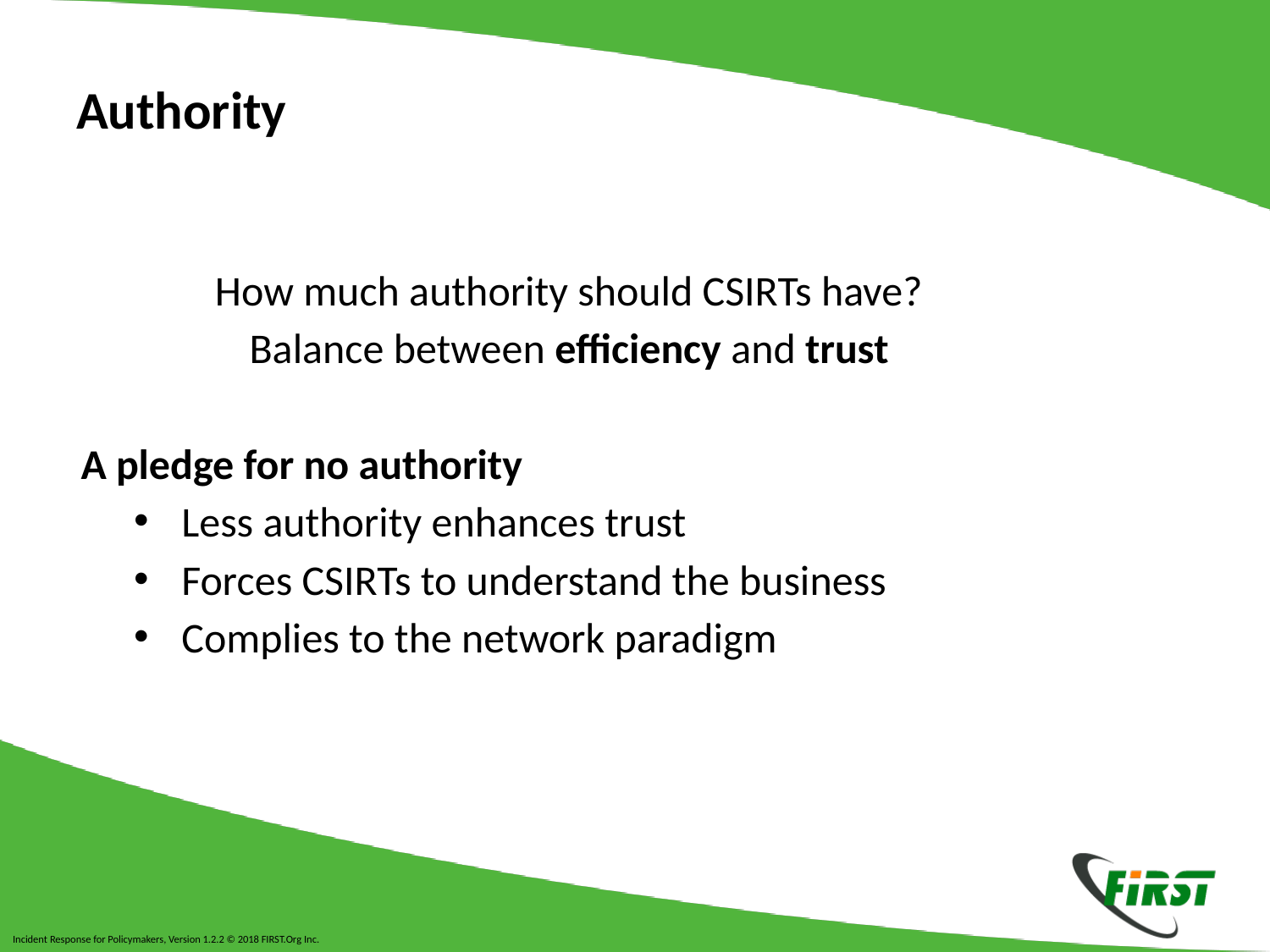

# Authority
How much authority should CSIRTs have?
Balance between efficiency and trust

A pledge for no authority
Less authority enhances trust
Forces CSIRTs to understand the business
Complies to the network paradigm